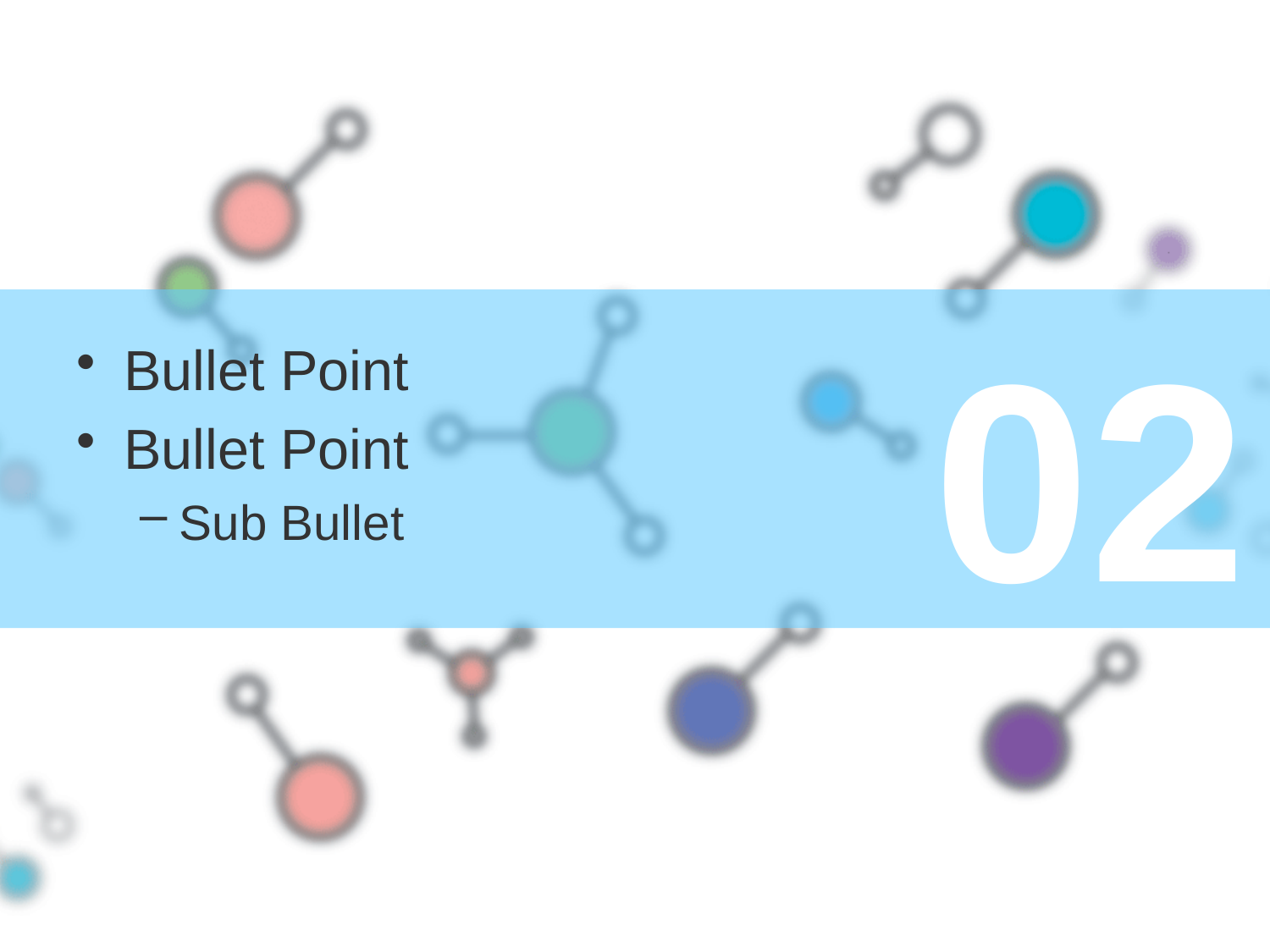

02

02
Bullet Point
Bullet Point
Sub Bullet